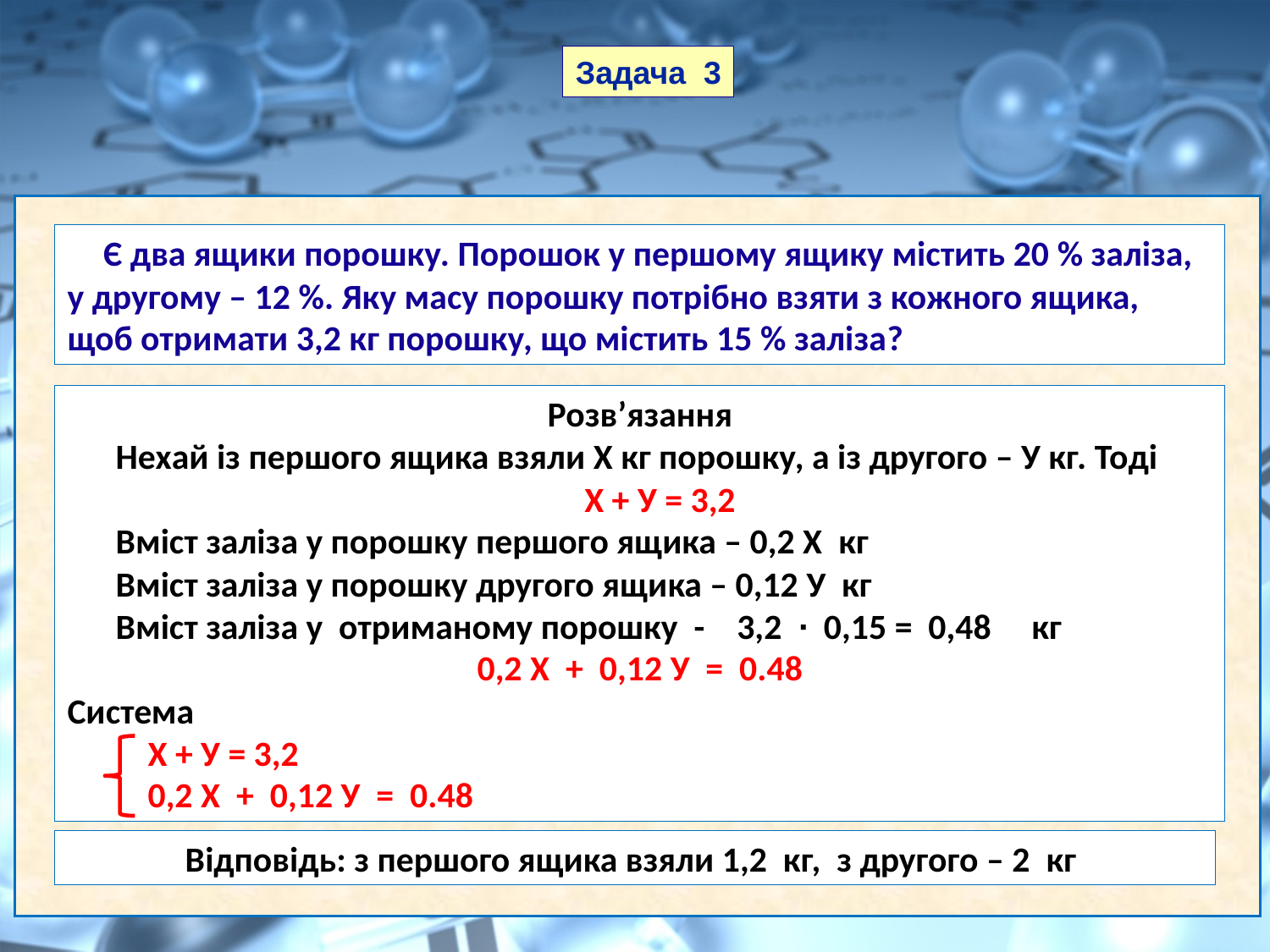

Задача  3

     Є два ящики порошку. Порошок у першому ящику містить 20 % заліза,  у другому – 12 %. Яку масу порошку потрібно взяти з кожного ящика, щоб отримати 3,2 кг порошку, що містить 15 % заліза?
Розв’язання
      Нехай із першого ящика взяли Х кг порошку, а із другого – У кг. Тоді
      Х + У = 3,2
      Вміст заліза у порошку першого ящика – 0,2 Х  кг
      Вміст заліза у порошку другого ящика – 0,12 У  кг
      Вміст заліза у  отриманому порошку  -    3,2  ∙  0,15 =  0,48     кг
0,2 Х  +  0,12 У  =  0.48
Система
          Х + У = 3,2
          0,2 Х  +  0,12 У  =  0.48

Відповідь: з першого ящика взяли 1,2  кг,  з другого – 2  кг